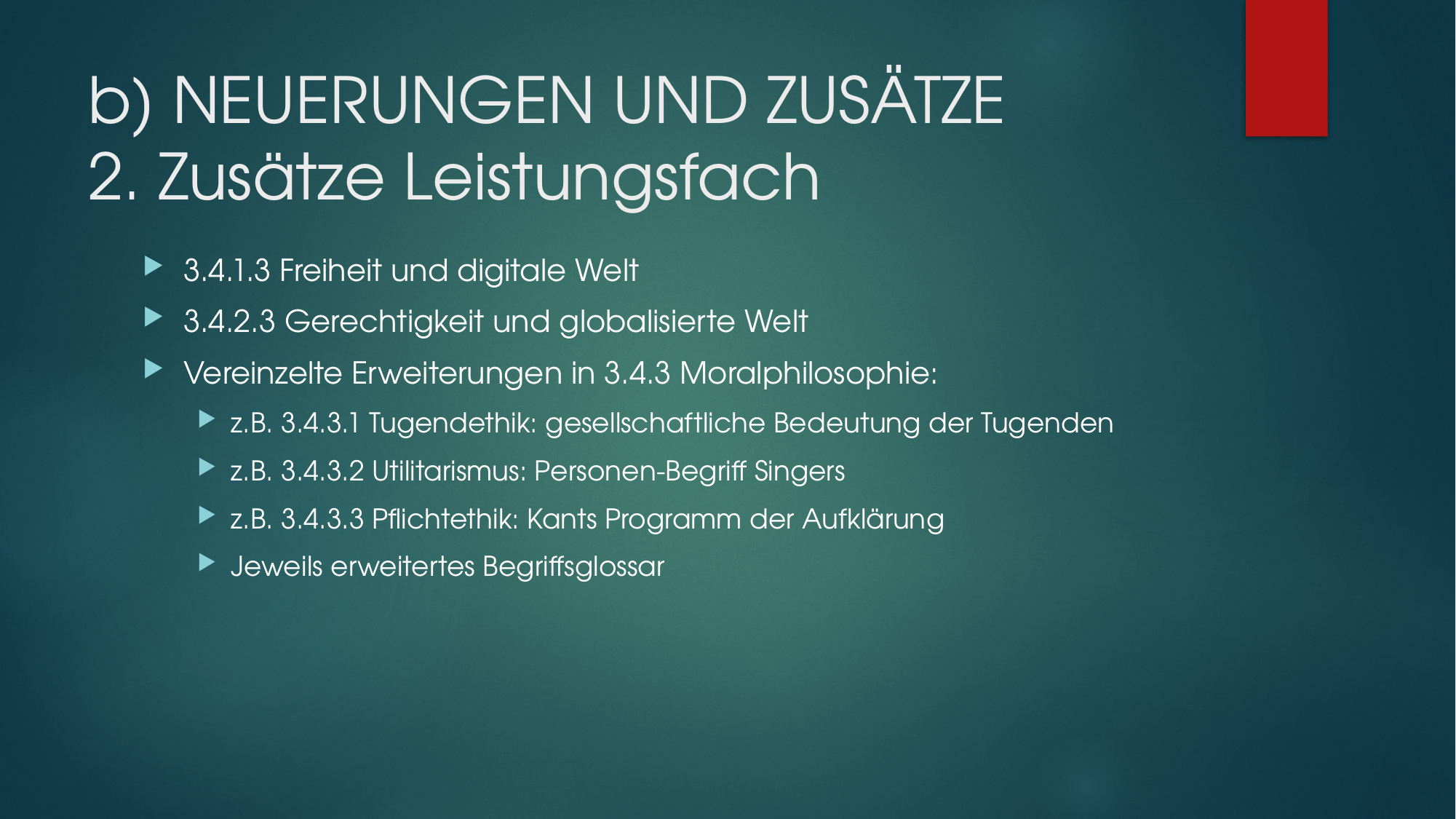

# b) NEUERUNGEN UND ZUSÄTZE 2. Zusätze Leistungsfach
3.4.1.3 Freiheit und digitale Welt
3.4.2.3 Gerechtigkeit und globalisierte Welt
Vereinzelte Erweiterungen in 3.4.3 Moralphilosophie:
z.B. 3.4.3.1 Tugendethik: gesellschaftliche Bedeutung der Tugenden
z.B. 3.4.3.2 Utilitarismus: Personen-Begriff Singers
z.B. 3.4.3.3 Pflichtethik: Kants Programm der Aufklärung
Jeweils erweitertes Begriffsglossar